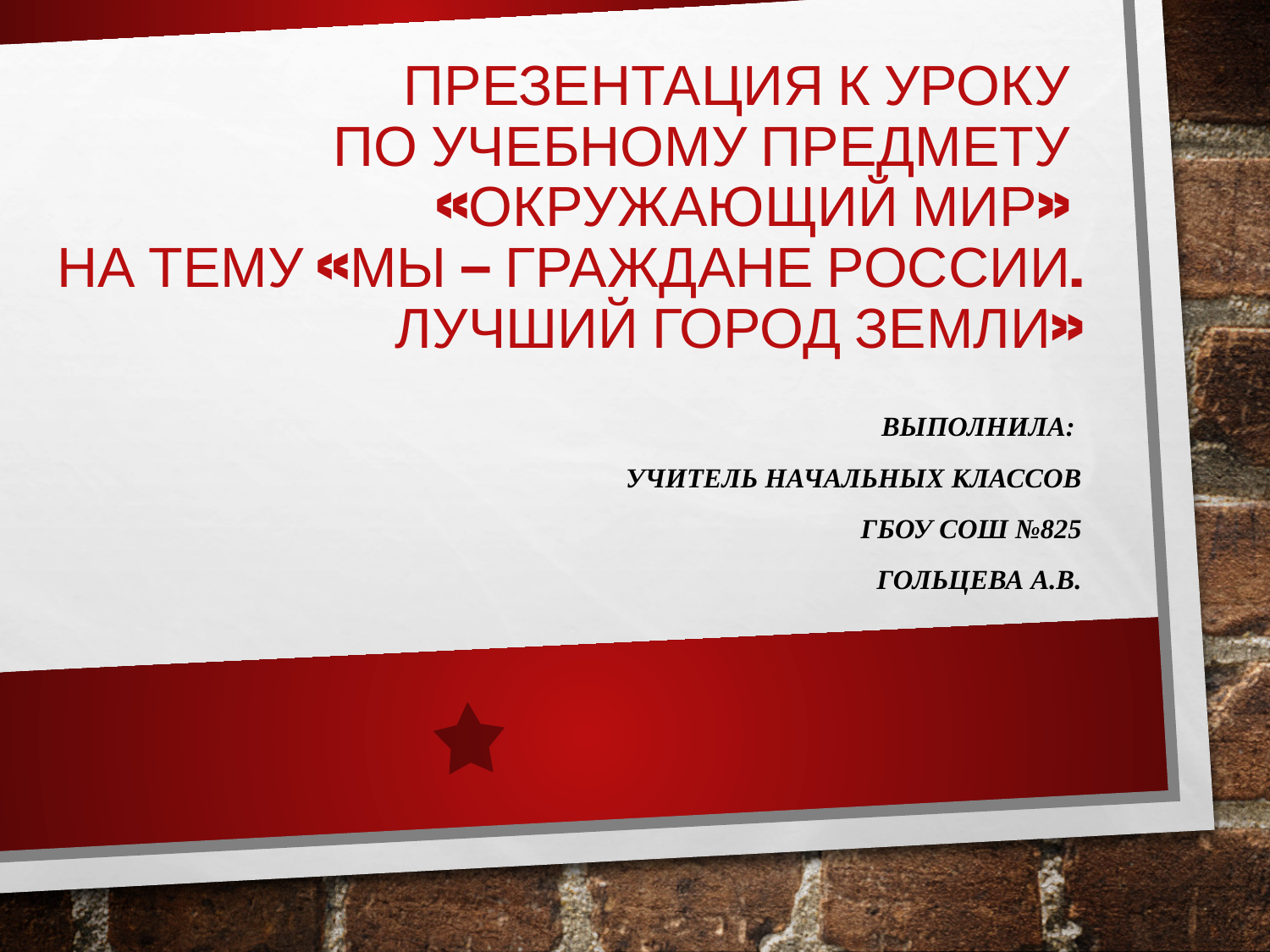

# Презентация к уроку по учебному предмету «Окружающий мир» На тему «Мы — граждане России. Лучший город земли»
Выполнила:
учитель начальных классов
ГБОУ СОШ №825
Гольцева А.В.